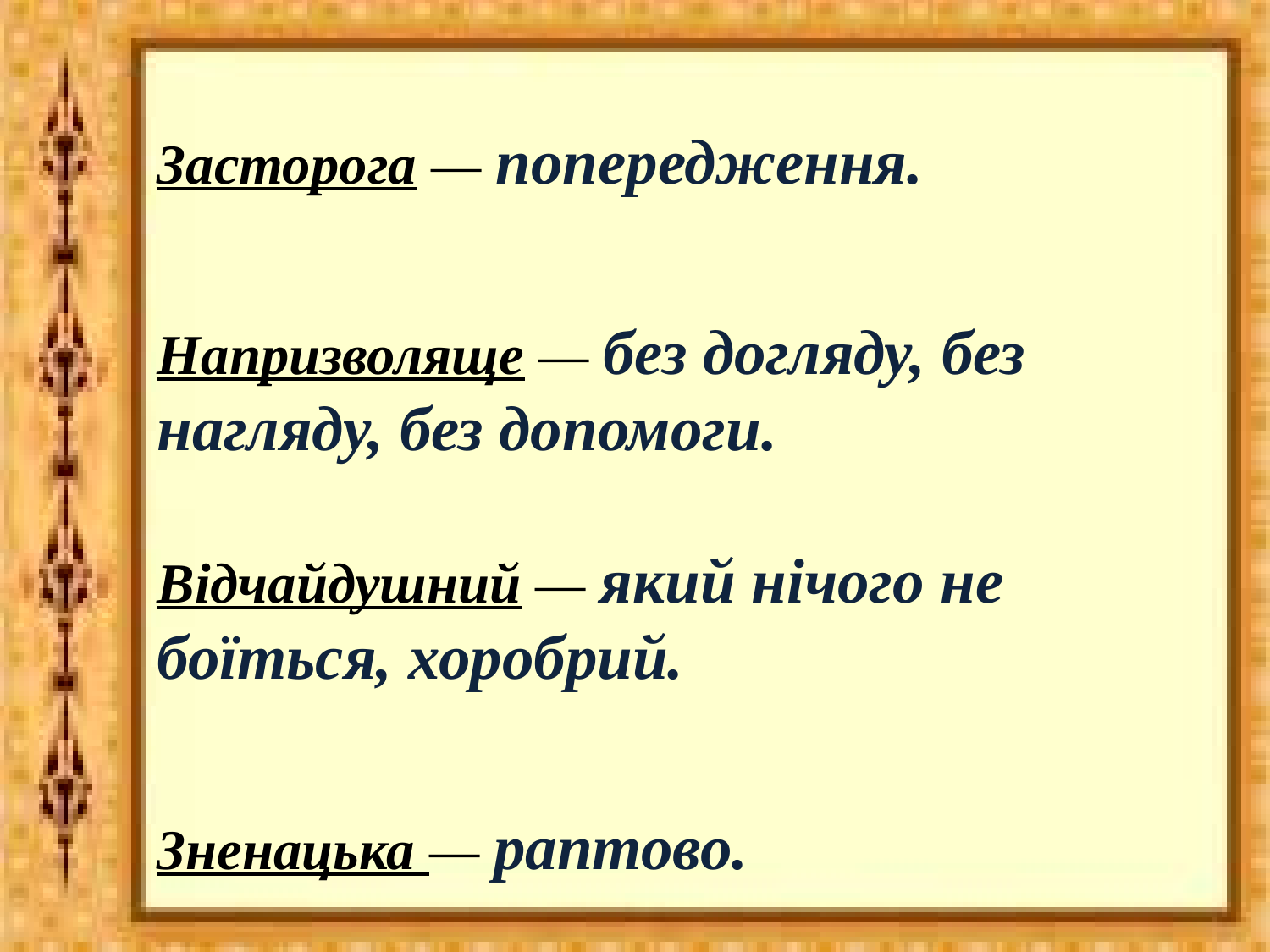

Засторога — попередження.

Напризволяще — без догляду, без нагляду, без допомоги.

Відчайдушний — який нічого не боїться, хоробрий.

Зненацька — раптово.